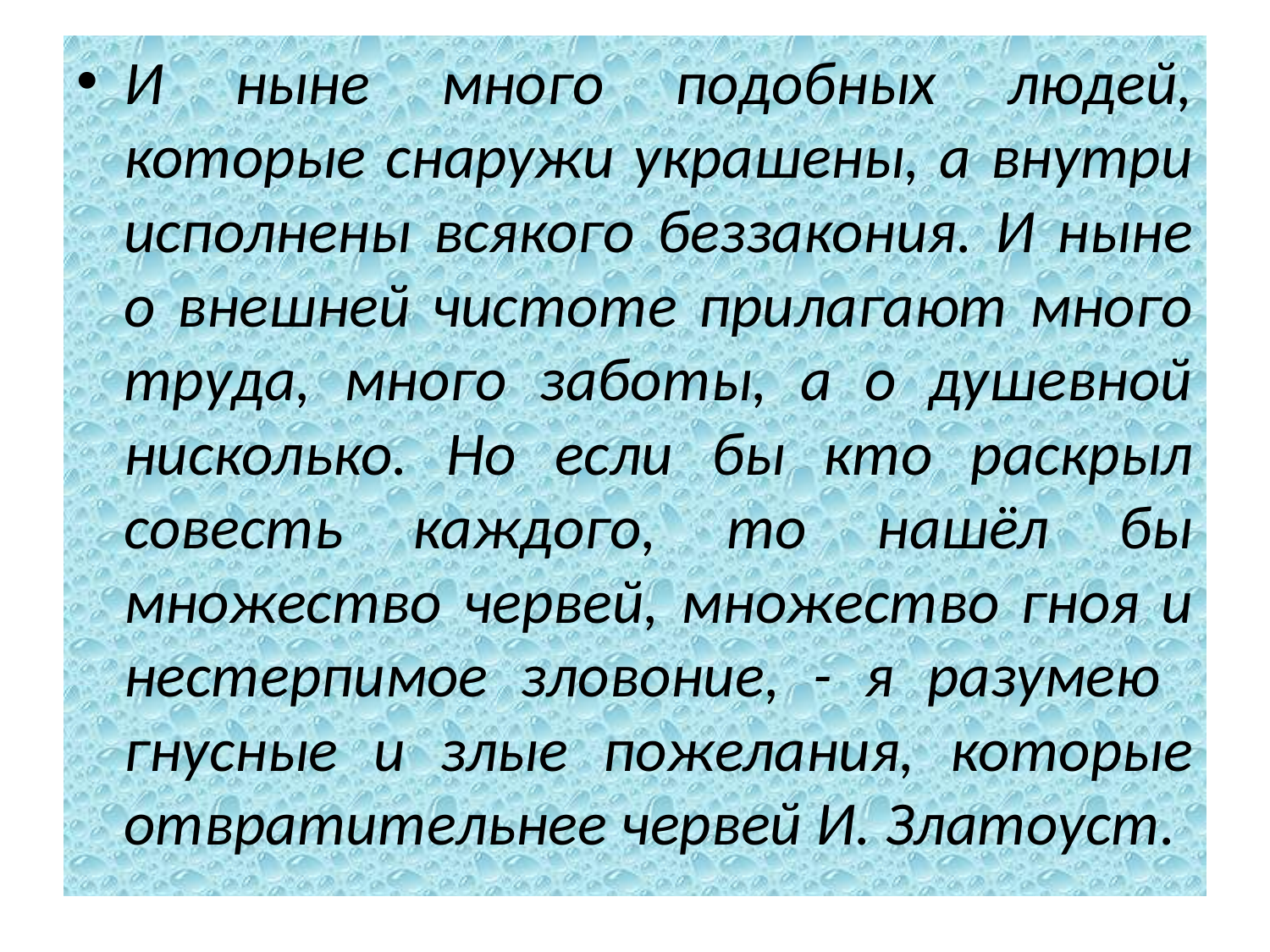

И ныне много подобных людей, которые снаружи украшены, а внутри исполнены всякого беззакония. И ныне о внешней чистоте прилагают много труда, много заботы, а о душевной нисколько. Но если бы кто раскрыл совесть каждого, то нашёл бы множество червей, множество гноя и нестерпимое зловоние, - я разумею  гнусные и злые пожелания, которые отвратительнее червей И. Златоуст.

#